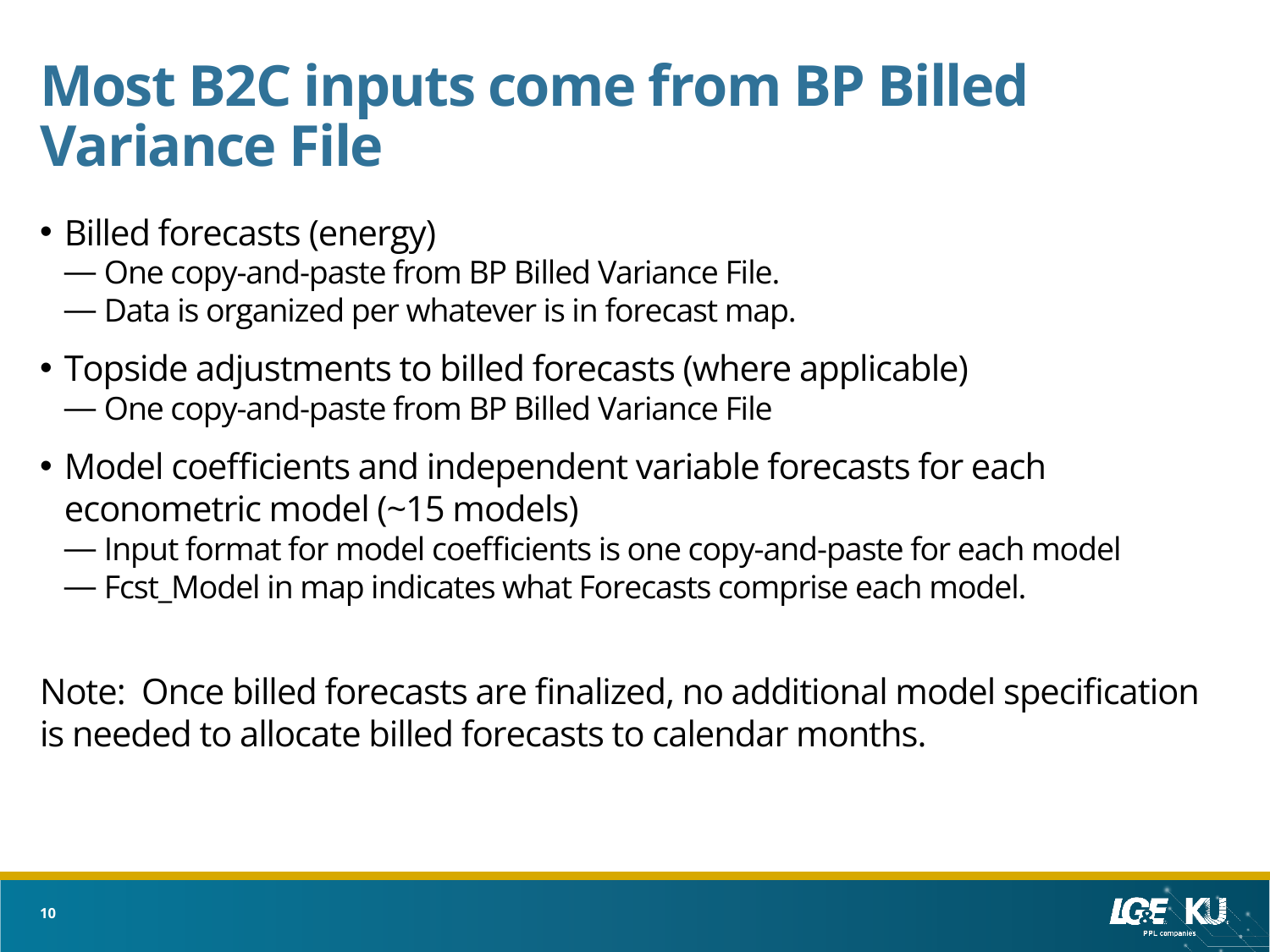

# Most B2C inputs come from BP Billed Variance File
Billed forecasts (energy)
One copy-and-paste from BP Billed Variance File.
Data is organized per whatever is in forecast map.
Topside adjustments to billed forecasts (where applicable)
One copy-and-paste from BP Billed Variance File
Model coefficients and independent variable forecasts for each econometric model (~15 models)
Input format for model coefficients is one copy-and-paste for each model
Fcst_Model in map indicates what Forecasts comprise each model.

Note:  Once billed forecasts are finalized, no additional model specification is needed to allocate billed forecasts to calendar months.
10